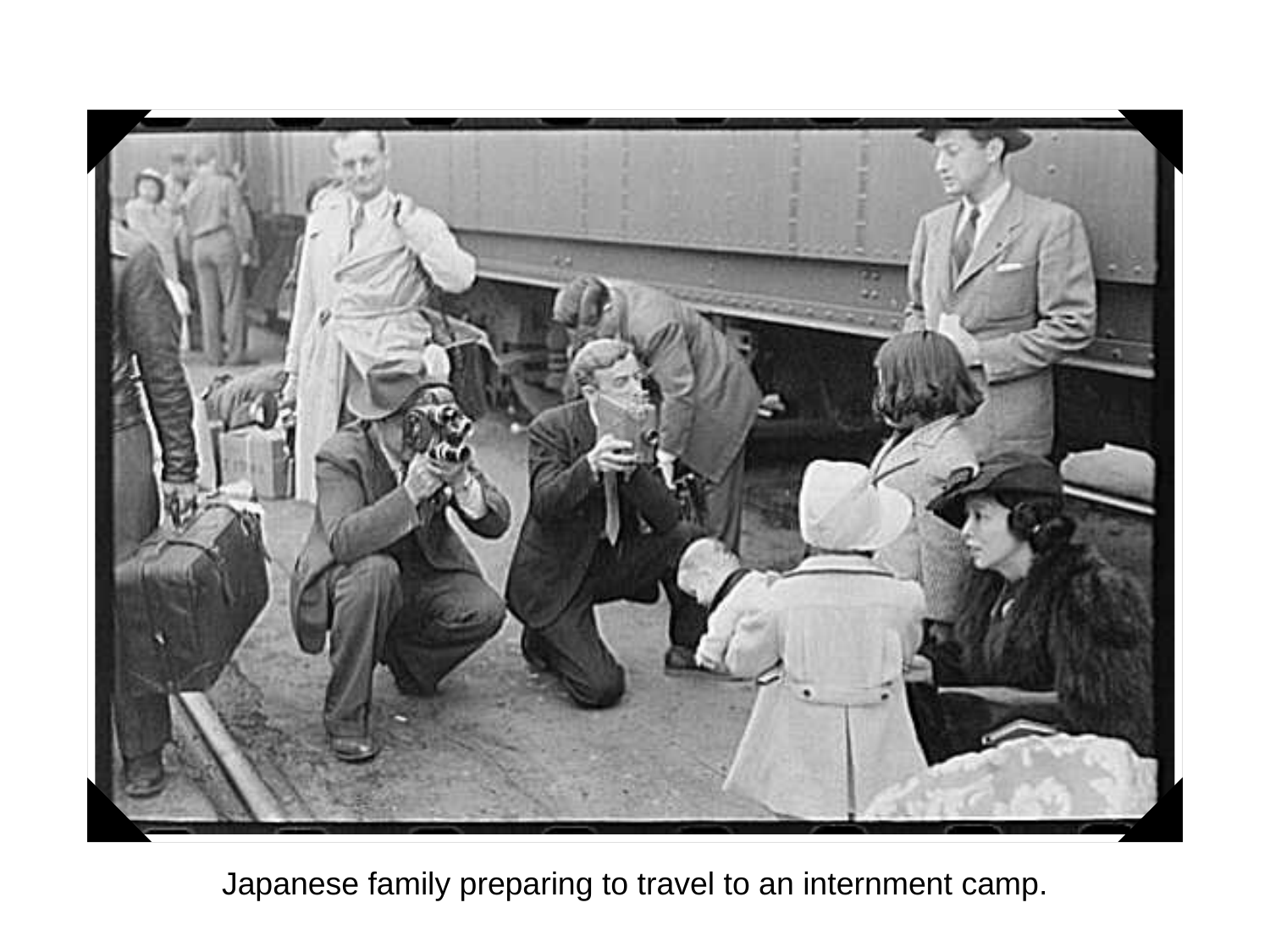

#

Japanese family preparing to travel to an internment camp.